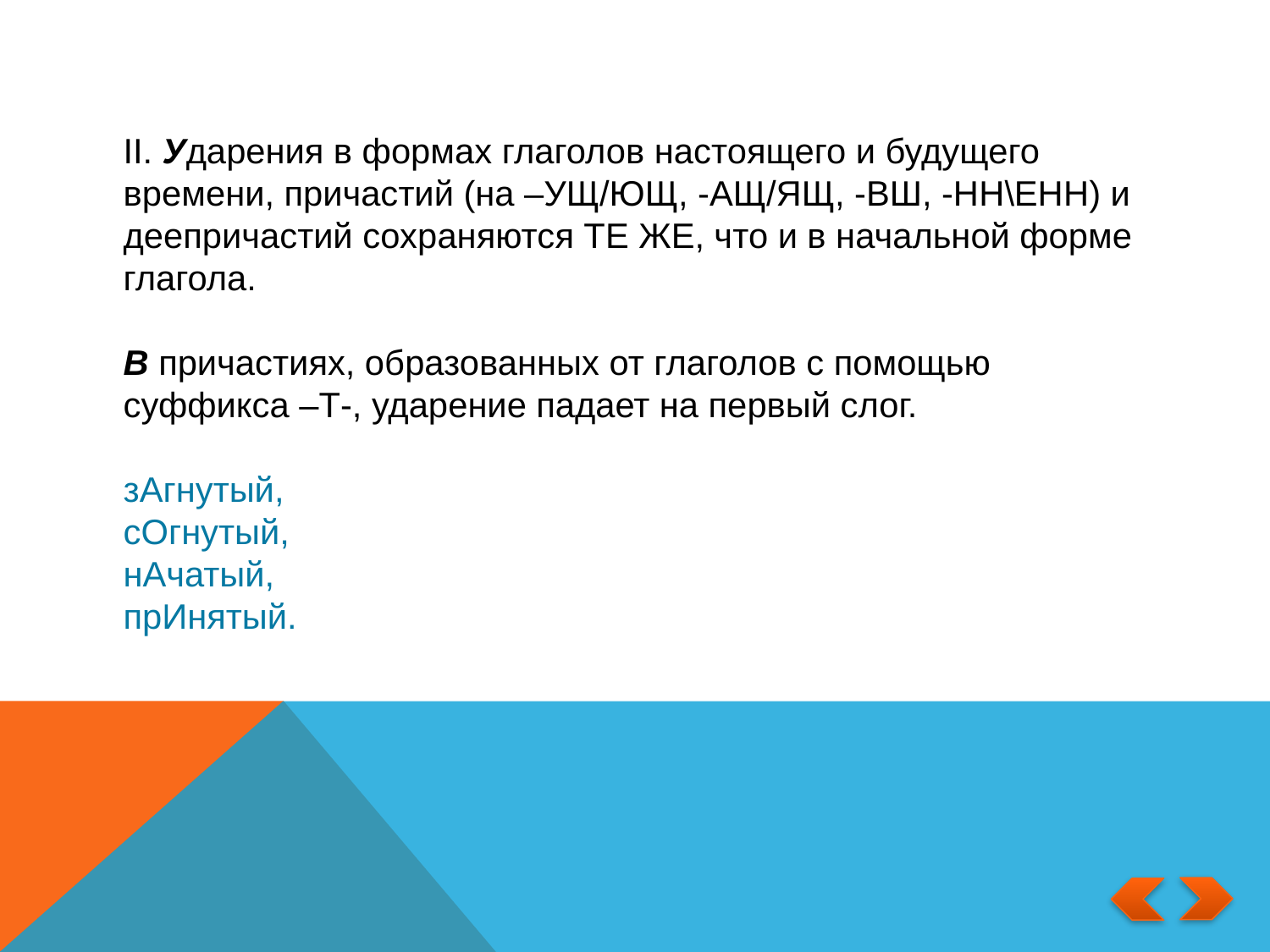

II. Ударения в формах глаголов настоящего и будущего времени, причастий (на –УЩ/ЮЩ, -АЩ/ЯЩ, -ВШ, -НН\ЕНН) и деепричастий сохраняются ТЕ ЖЕ, что и в начальной форме глагола.
В причастиях, образованных от глаголов с помощью суффикса –Т-, ударение падает на первый слог.
зАгнутый,
сОгнутый,
нАчатый,
прИнятый.